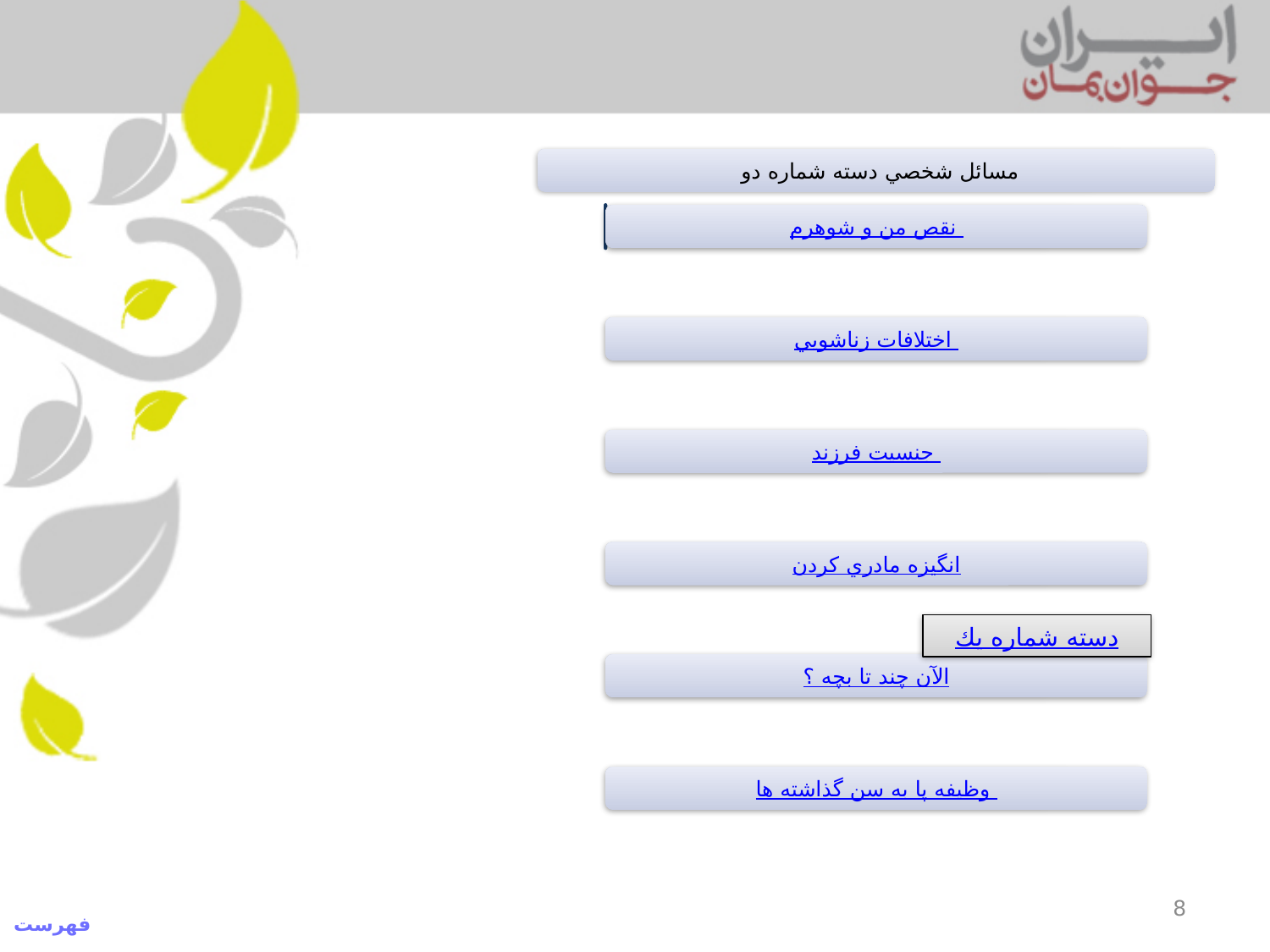

مسائل شخصي دسته شماره دو
نقص من و شوهرم
جنسيت فرزند
انگيزه مادري كردن
وظيفه پا به سن گذاشته ها
دسته شماره يك
8